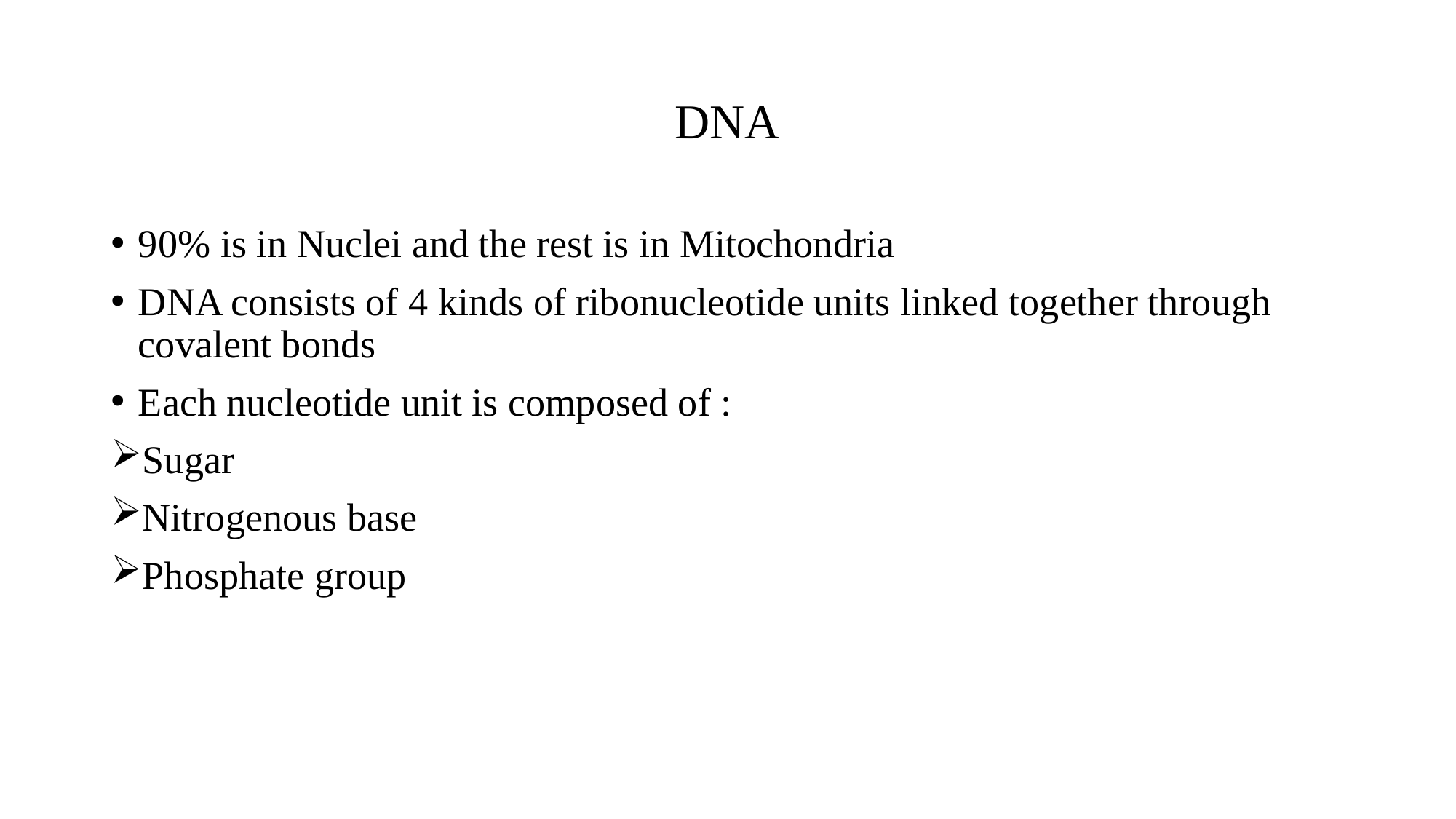

# DNA
90% is in Nuclei and the rest is in Mitochondria
DNA consists of 4 kinds of ribonucleotide units linked together through covalent bonds
Each nucleotide unit is composed of :
Sugar
Nitrogenous base
Phosphate group